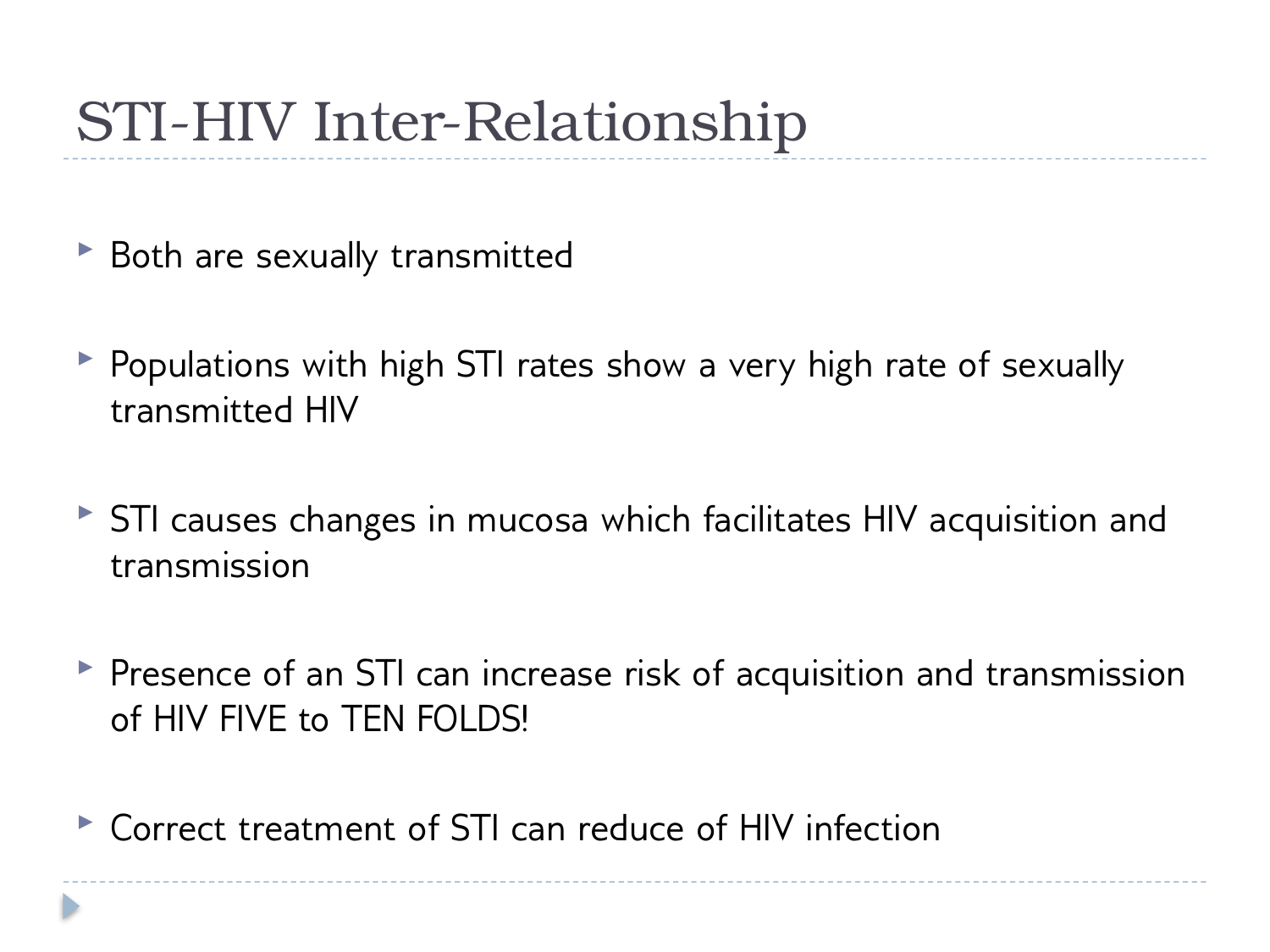

# STI-HIV Inter-Relationship

Both are sexually transmitted

Populations with high STI rates show a very high rate of sexually transmitted HIV

STI causes changes in mucosa which facilitates HIV acquisition and transmission

Presence of an STI can increase risk of acquisition and transmission of HIV FIVE to TEN FOLDS!

Correct treatment of STI can reduce of HIV infection